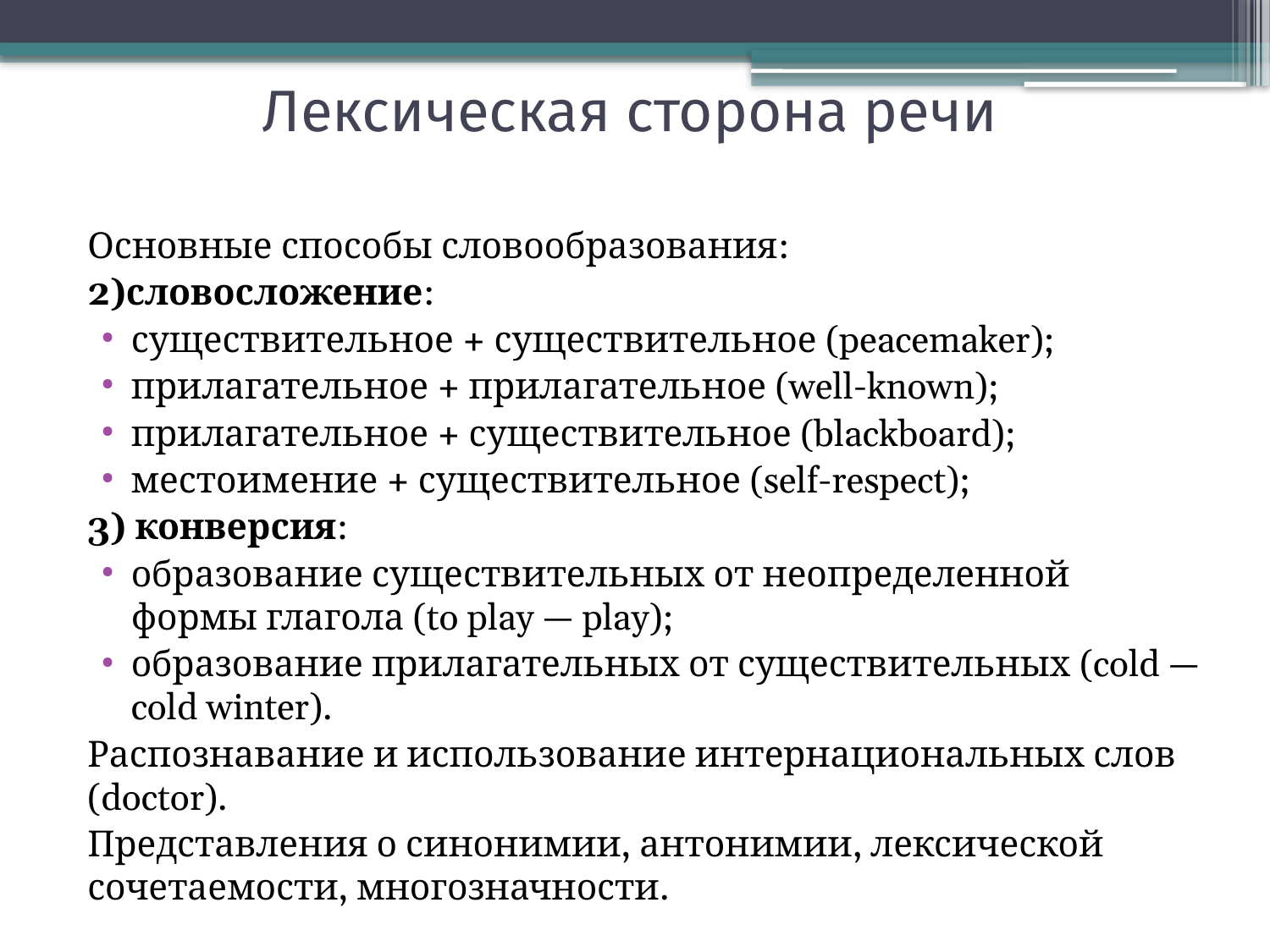

# Лексическая сторона речи
Основные способы словообразования:
2)словосложение:
существительное + существительное (peacemaker);
прилагательное + прилагательное (well-known);
прилагательное + существительное (blackboard);
местоимение + существительное (self-respect);
3) конверсия:
образование существительных от неопределенной формы глагола (to play — play);
образование прилагательных от существительных (cold —cold winter).
Распознавание и использование интернациональных слов (doctor).
Представления о синонимии, антонимии, лексической сочетаемости, многозначности.